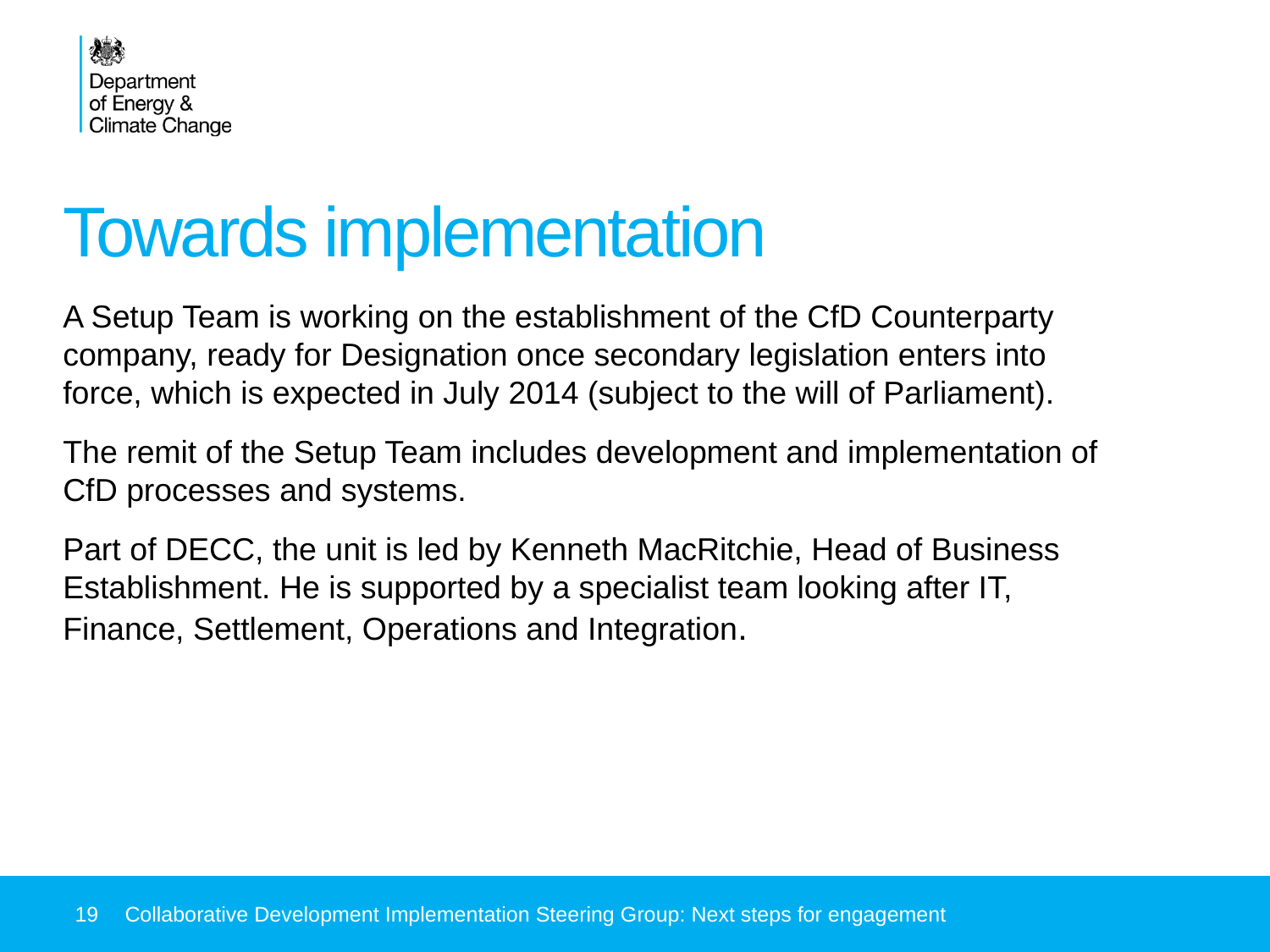

# Towards implementation
A Setup Team is working on the establishment of the CfD Counterparty company, ready for Designation once secondary legislation enters into force, which is expected in July 2014 (subject to the will of Parliament).
The remit of the Setup Team includes development and implementation of CfD processes and systems.
Part of DECC, the unit is led by Kenneth MacRitchie, Head of Business Establishment. He is supported by a specialist team looking after IT, Finance, Settlement, Operations and Integration.
19
Collaborative Development Implementation Steering Group: Next steps for engagement